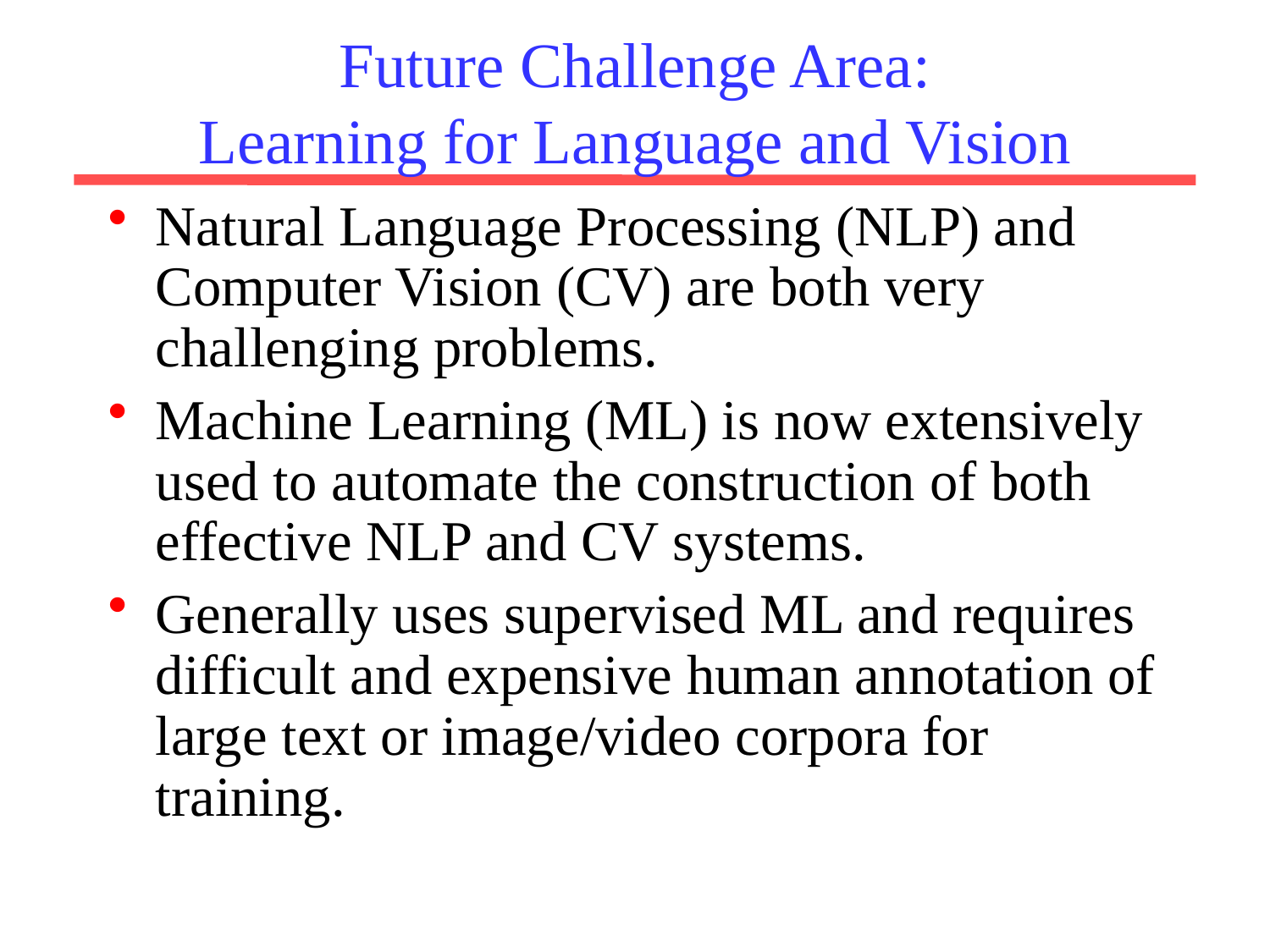

Future Challenge Area:
Learning for Language and Vision
Natural Language Processing (NLP) and Computer Vision (CV) are both very challenging problems.
Machine Learning (ML) is now extensively used to automate the construction of both effective NLP and CV systems.
Generally uses supervised ML and requires difficult and expensive human annotation of large text or image/video corpora for training.